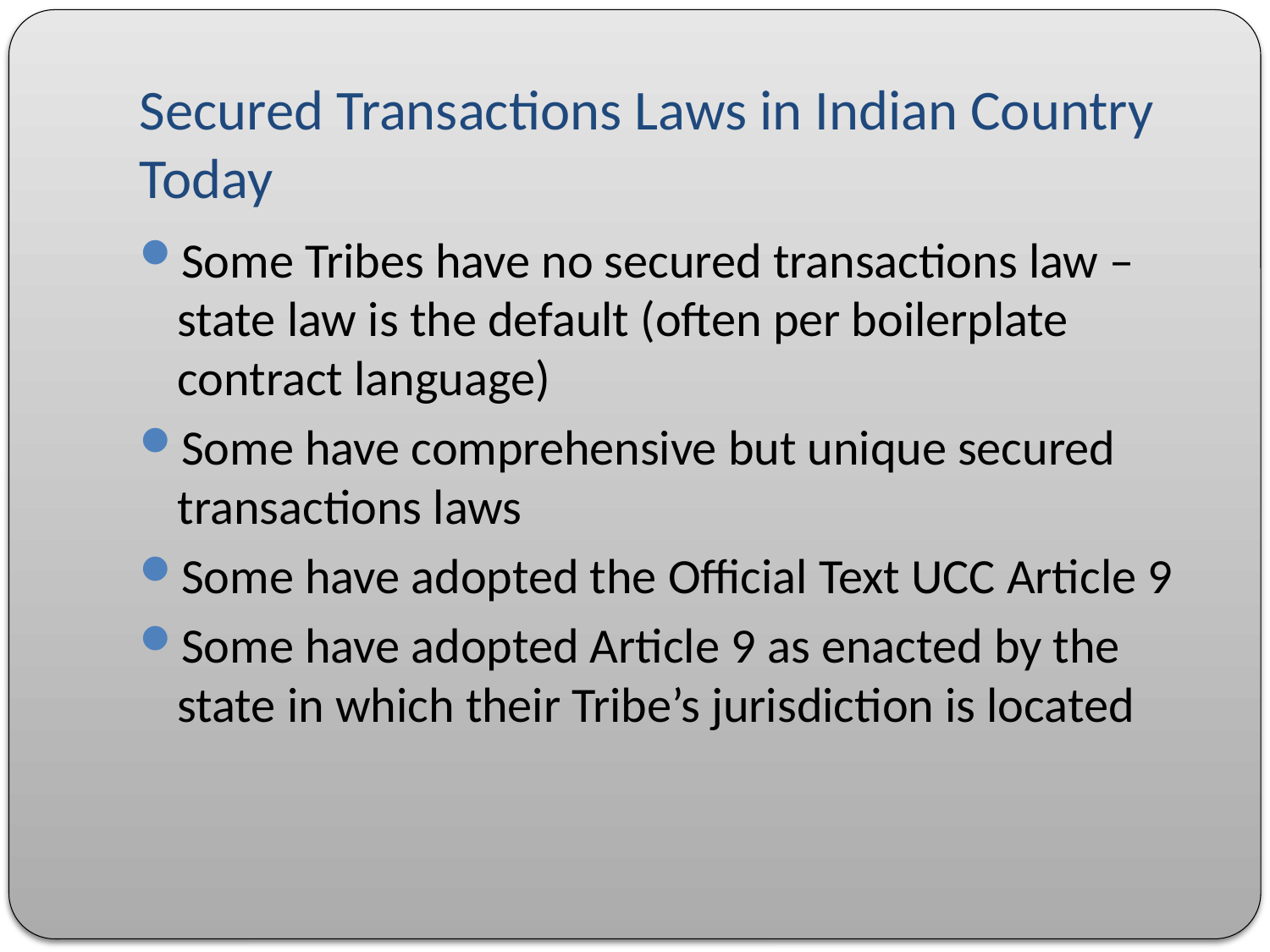

# Secured Transactions Laws in Indian Country Today
Some Tribes have no secured transactions law – state law is the default (often per boilerplate contract language)
Some have comprehensive but unique secured transactions laws
Some have adopted the Official Text UCC Article 9
Some have adopted Article 9 as enacted by the state in which their Tribe’s jurisdiction is located